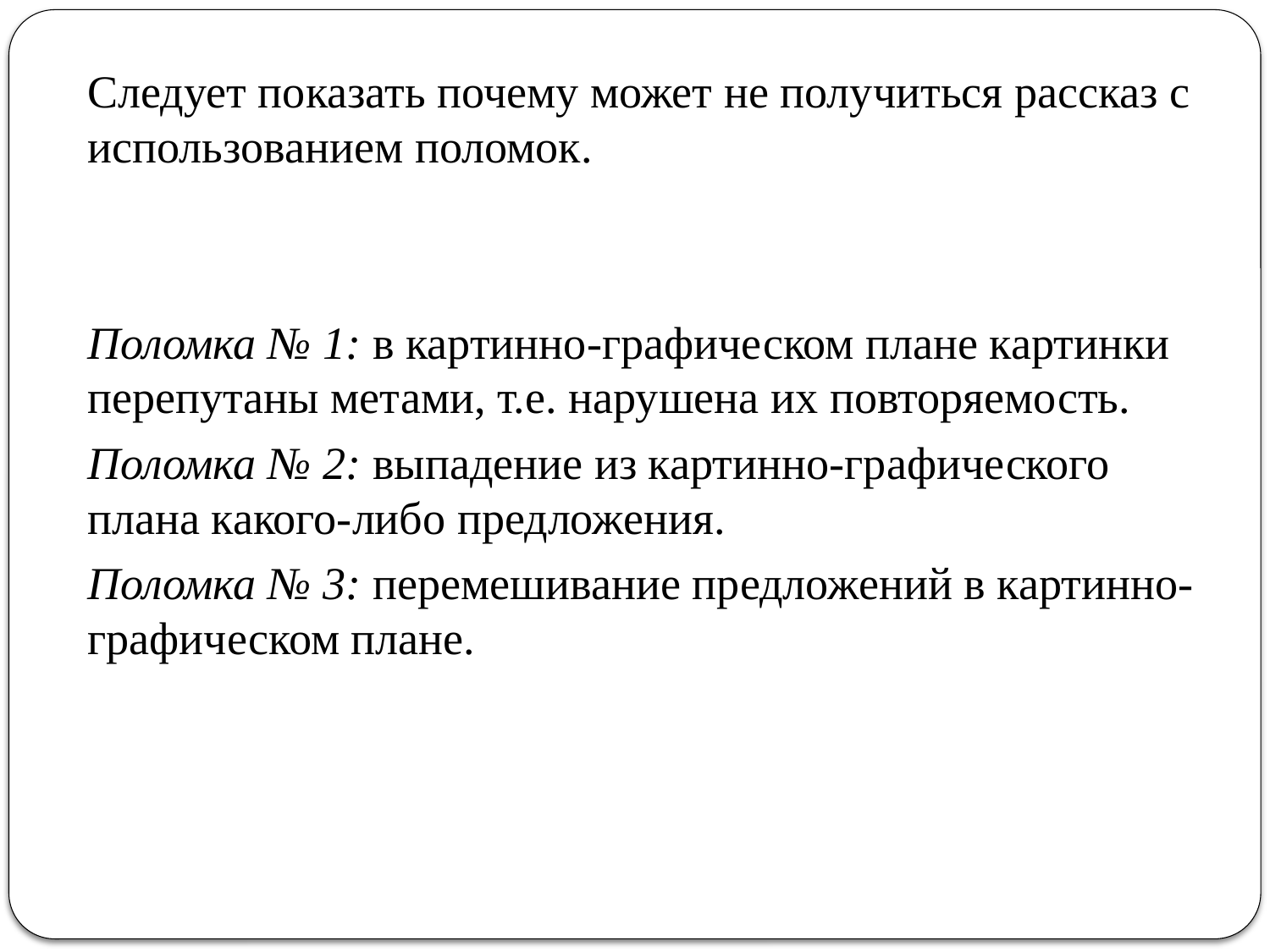

Следует показать почему может не получиться рассказ с использованием поломок.

Поломка № 1: в картинно-графическом плане картинки перепутаны метами, т.е. нарушена их повторяемость.
Поломка № 2: выпадение из картинно-графического плана какого-либо предложения.
Поломка № 3: перемешивание предложений в картинно-графическом плане.